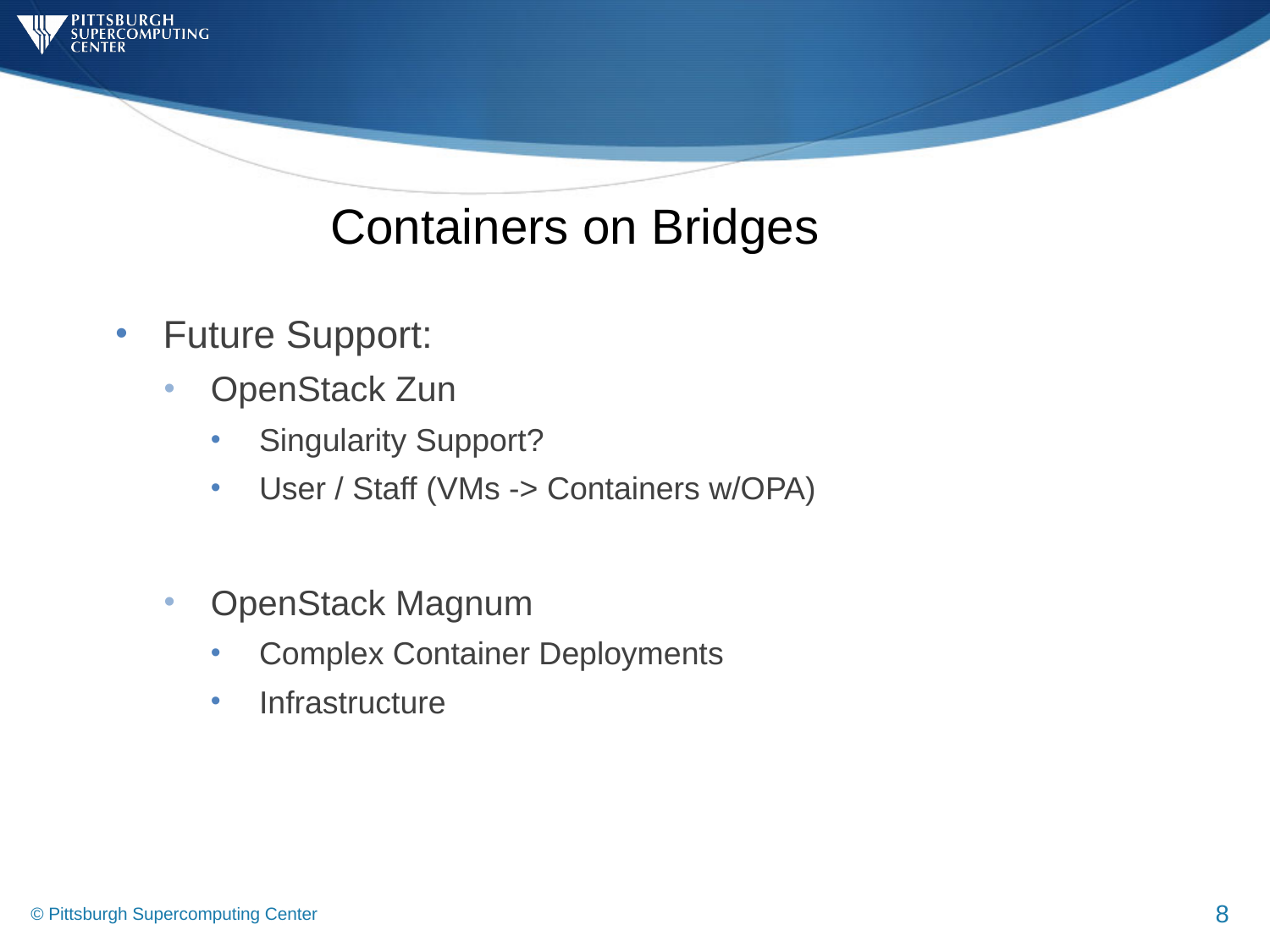

# Containers on Bridges
Future Support:
OpenStack Zun
Singularity Support?
User / Staff (VMs -> Containers w/OPA)

OpenStack Magnum
Complex Container Deployments
Infrastructure